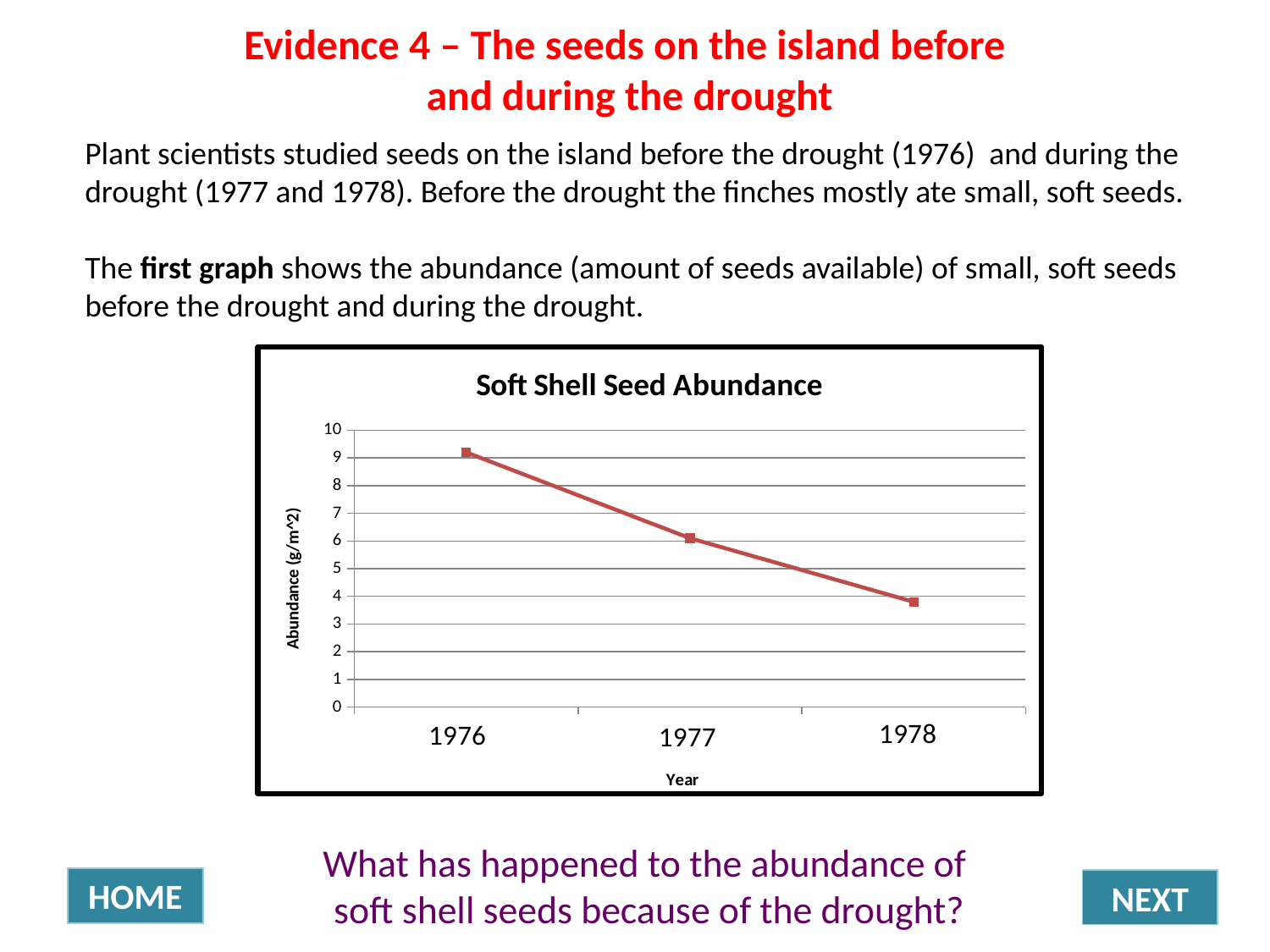

Evidence 4 – The seeds on the island before
and during the drought
Plant scientists studied seeds on the island before the drought (1976)  and during the drought (1977 and 1978). Before the drought the finches mostly ate small, soft seeds.

The first graph shows the abundance (amount of seeds available) of small, soft seeds before the drought and during the drought.

### Chart: Soft Shell Seed Abundance

| Category |  |
|---|---|
| 1976 | 9.200000000000001 |
| 1978 | 6.1 |
| 1980 | 3.8 |
What has happened to the abundance of
soft shell seeds because of the drought?
HOME
NEXT